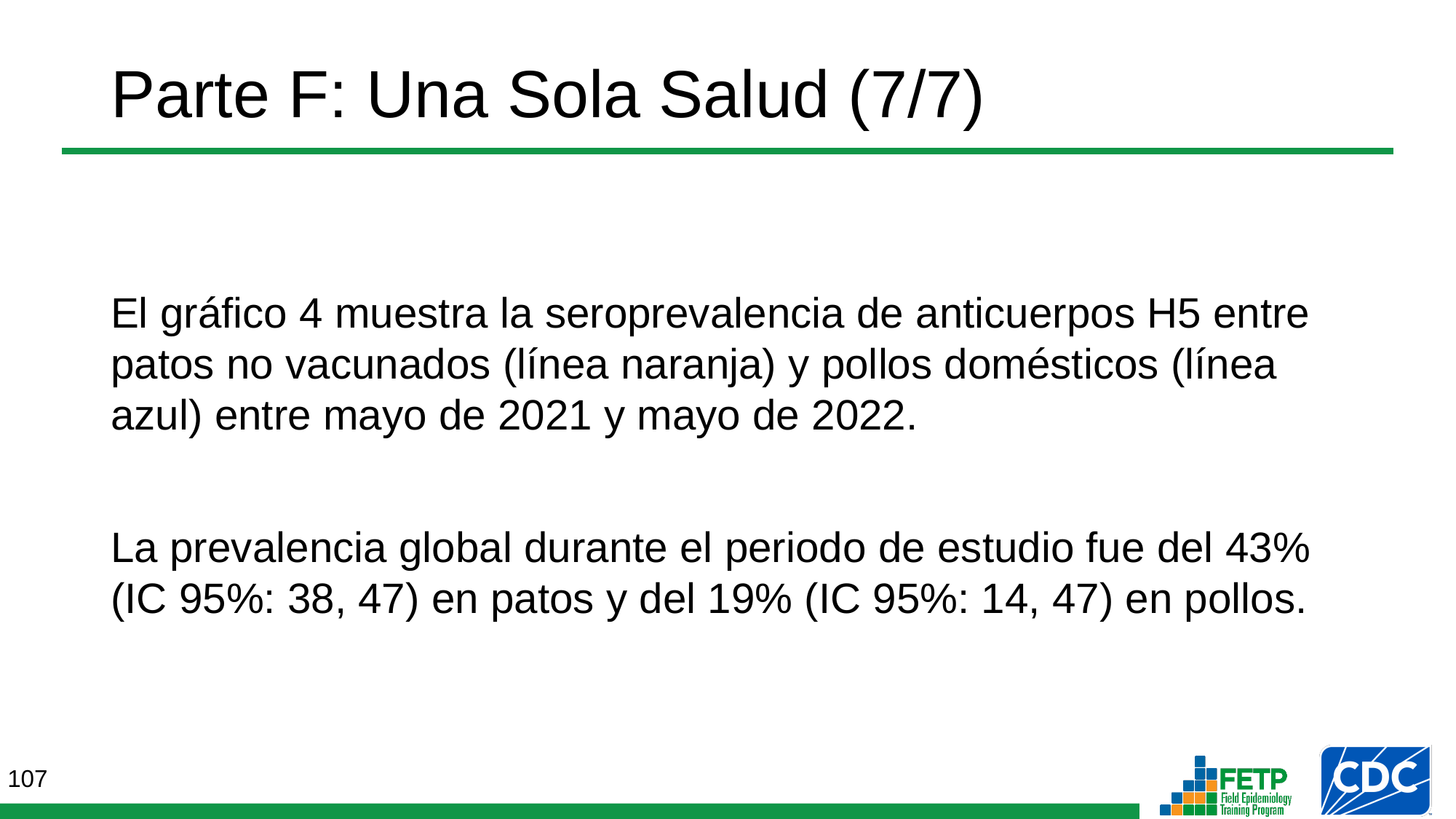

# Parte F: Una Sola Salud (7/7)
El gráfico 4 muestra la seroprevalencia de anticuerpos H5 entre patos no vacunados (línea naranja) y pollos domésticos (línea azul) entre mayo de 2021 y mayo de 2022.

La prevalencia global durante el periodo de estudio fue del 43% (IC 95%: 38, 47) en patos y del 19% (IC 95%: 14, 47) en pollos.